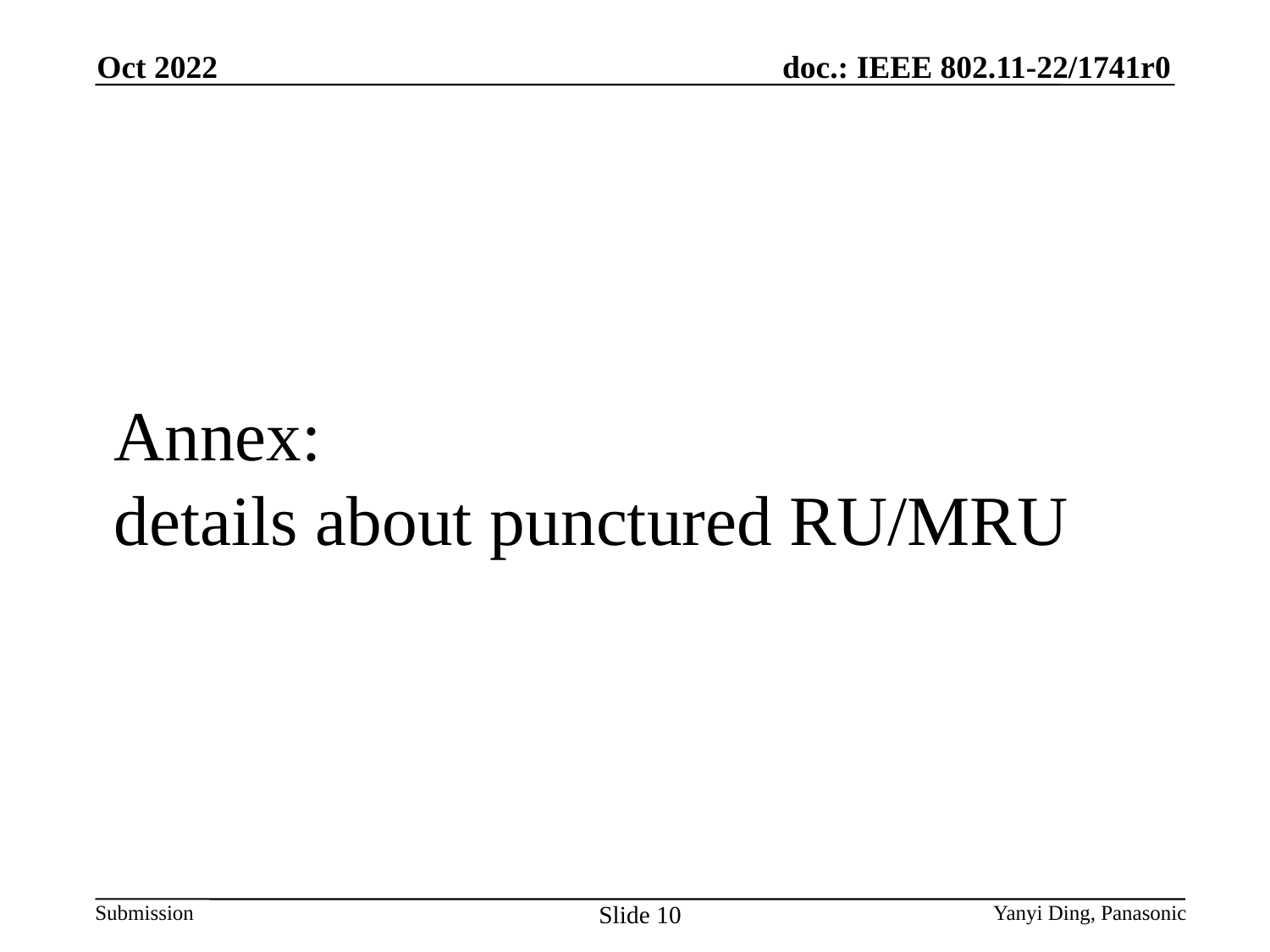

Oct 2022
Annex:
details about punctured RU/MRU
Slide 10
Yanyi Ding, Panasonic